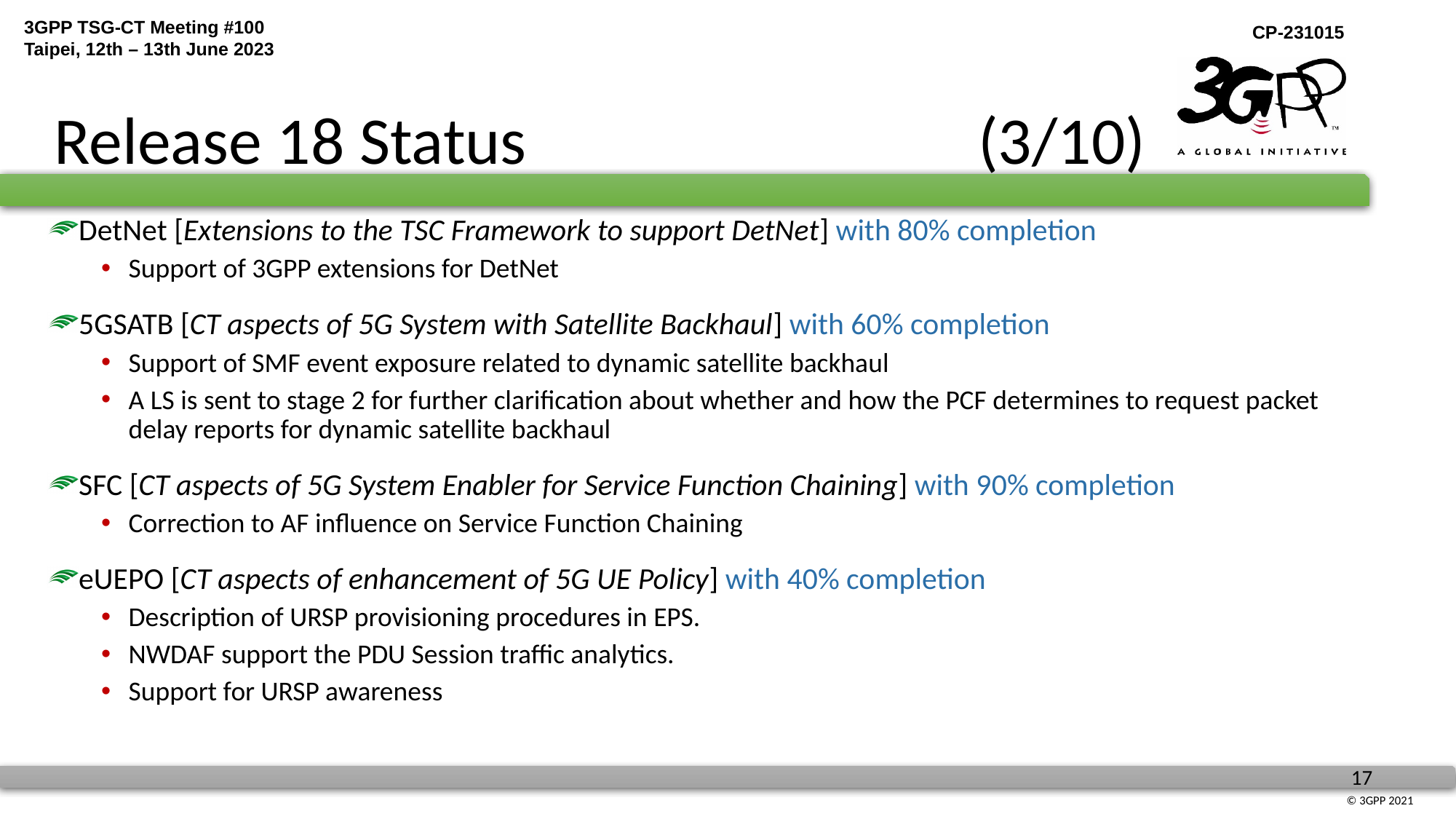

# Release 18 Status                              (3/10)
DetNet [Extensions to the TSC Framework to support DetNet] with 80% completion
Support of 3GPP extensions for DetNet
5GSATB [CT aspects of 5G System with Satellite Backhaul] with 60% completion
Support of SMF event exposure related to dynamic satellite backhaul
A LS is sent to stage 2 for further clarification about whether and how the PCF determines to request packet delay reports for dynamic satellite backhaul
SFC [CT aspects of 5G System Enabler for Service Function Chaining] with 90% completion
Correction to AF influence on Service Function Chaining
eUEPO [CT aspects of enhancement of 5G UE Policy] with 40% completion
Description of URSP provisioning procedures in EPS.
NWDAF support the PDU Session traffic analytics.
Support for URSP awareness